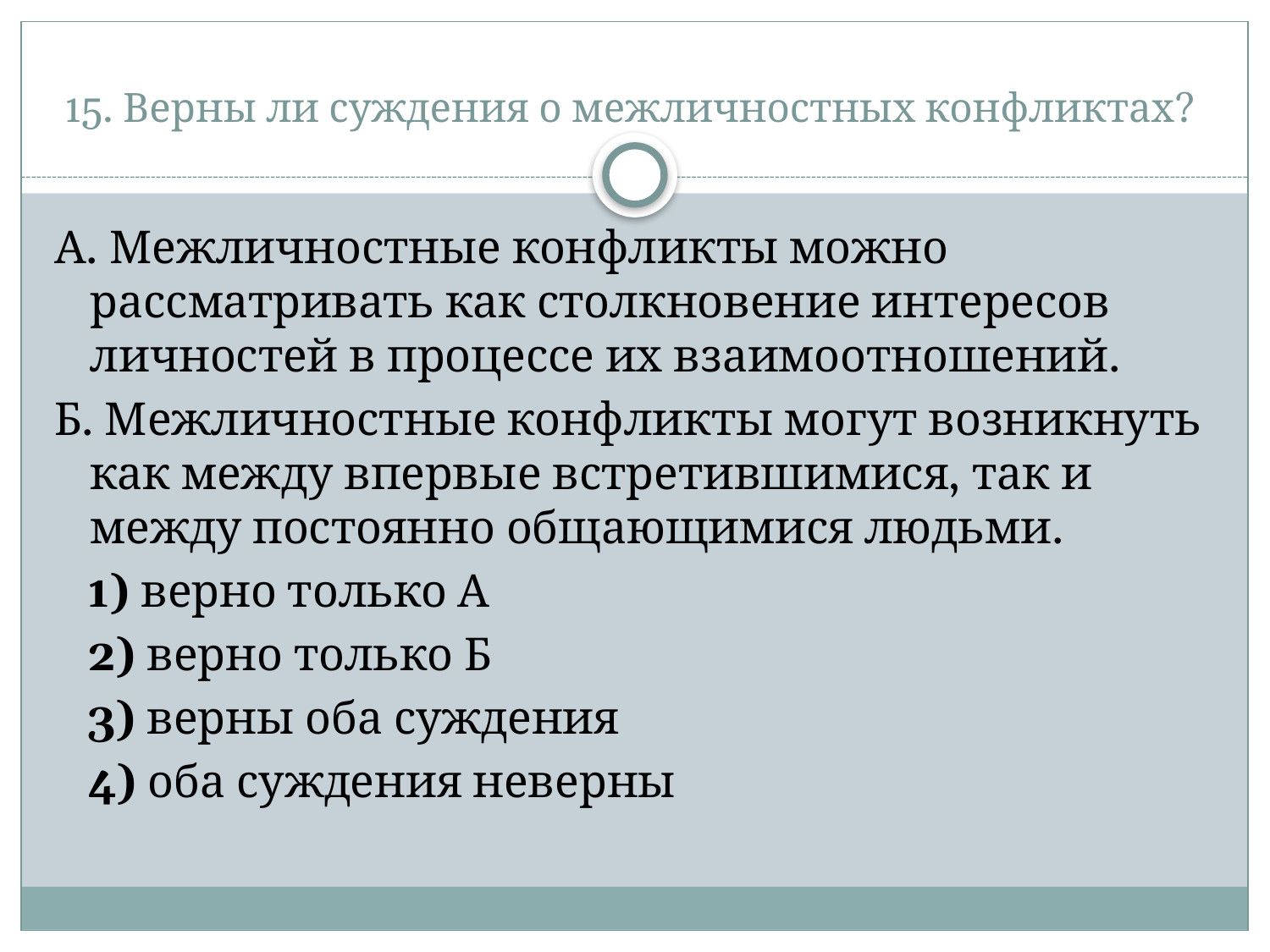

# 15. Верны ли суждения о межличностных конфликтах?
А. Межличностные конфликты можно рассматривать как столкновение интересов личностей в процессе их взаимоотношений.
Б. Межличностные конфликты могут возникнуть как между впервые встретившимися, так и между постоянно общающимися людьми.
   1) верно только А
   2) верно только Б
   3) верны оба суждения
   4) оба суждения неверны